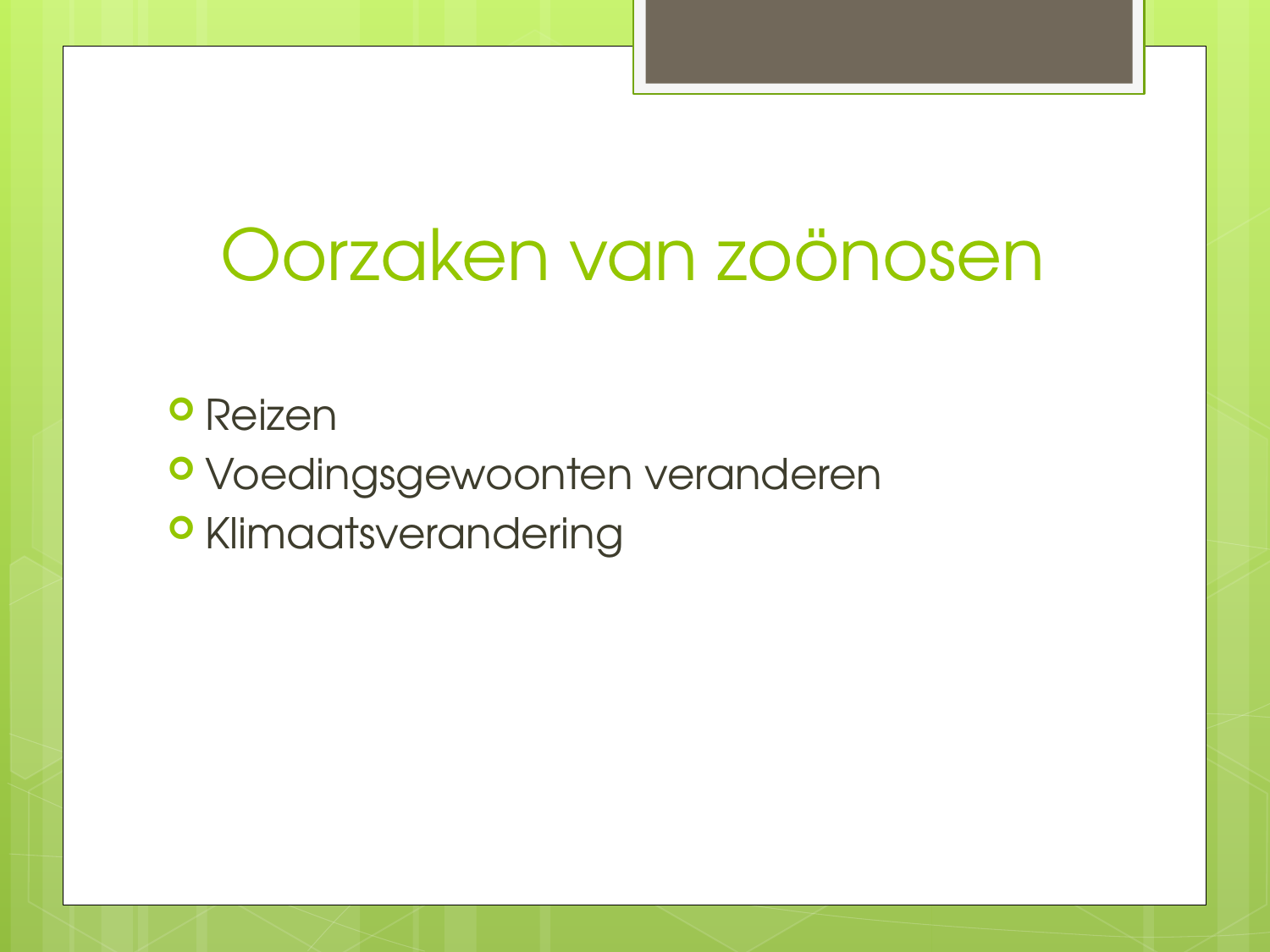

# Oorzaken van zoönosen

Reizen
Voedingsgewoonten veranderen
Klimaatsverandering